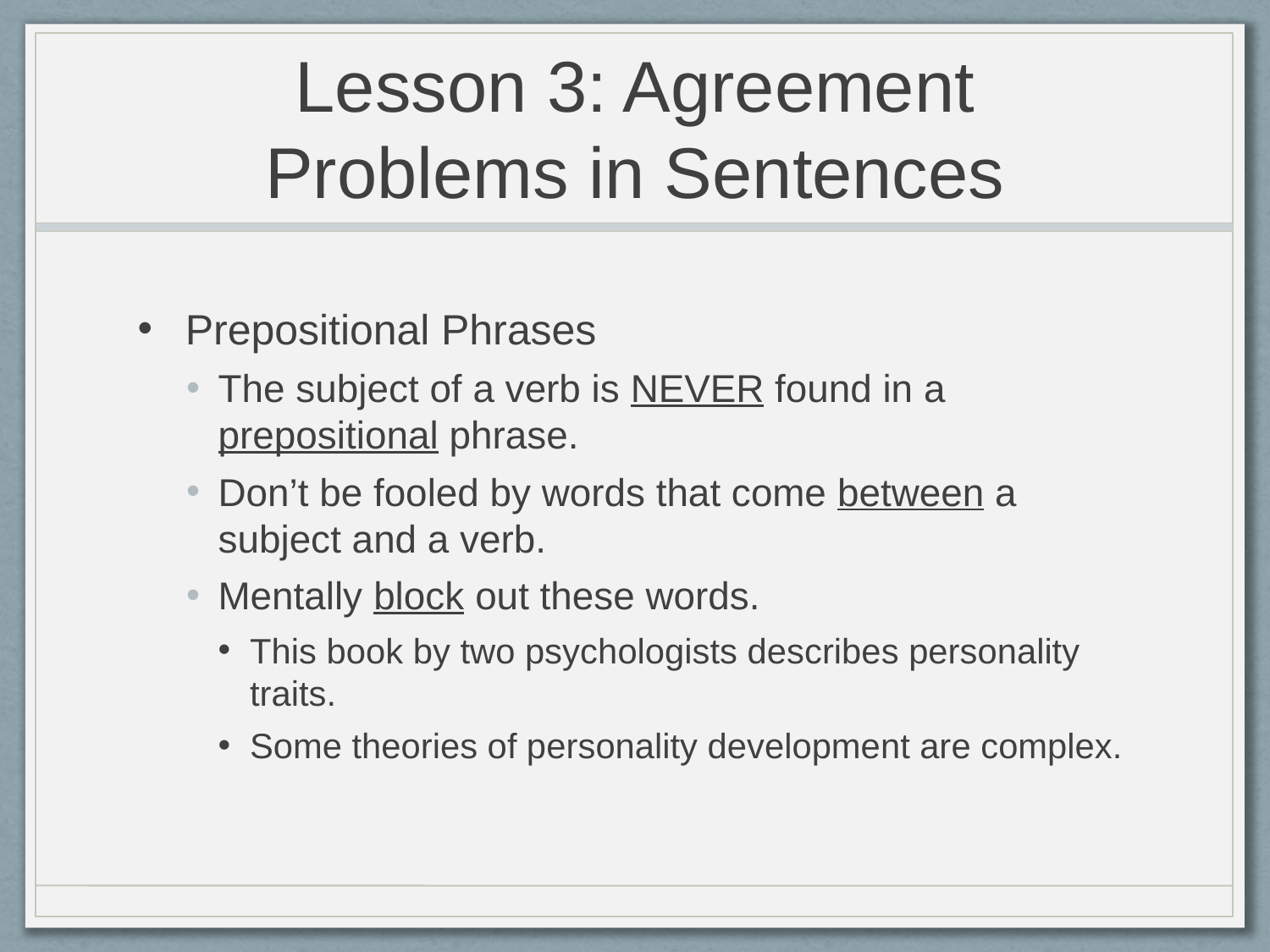

# Lesson 3: Agreement Problems in Sentences
Prepositional Phrases
The subject of a verb is NEVER found in a prepositional phrase.
Don’t be fooled by words that come between a subject and a verb.
Mentally block out these words.
This book by two psychologists describes personality traits.
Some theories of personality development are complex.